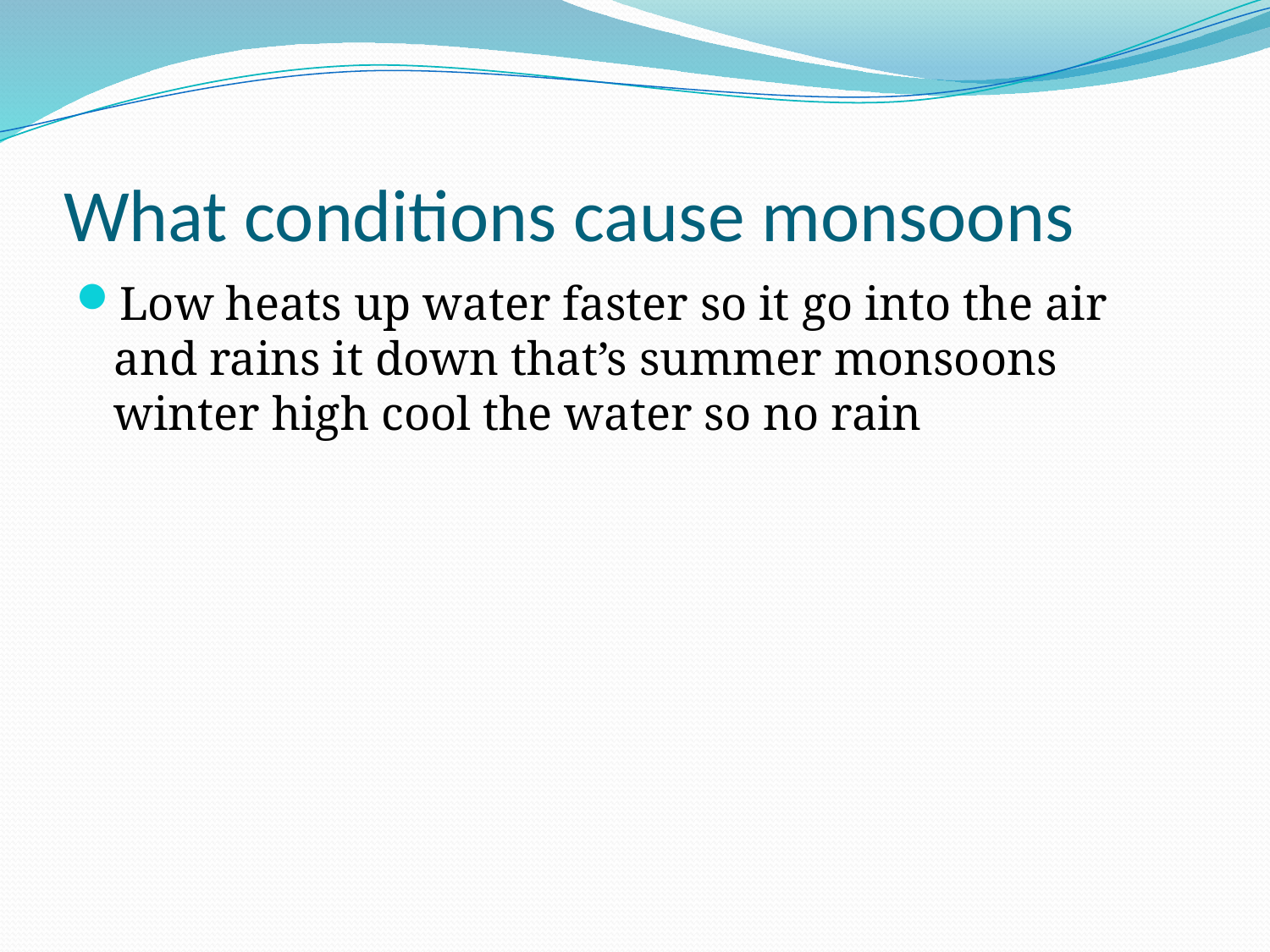

# What conditions cause monsoons
Low heats up water faster so it go into the air and rains it down that’s summer monsoons winter high cool the water so no rain